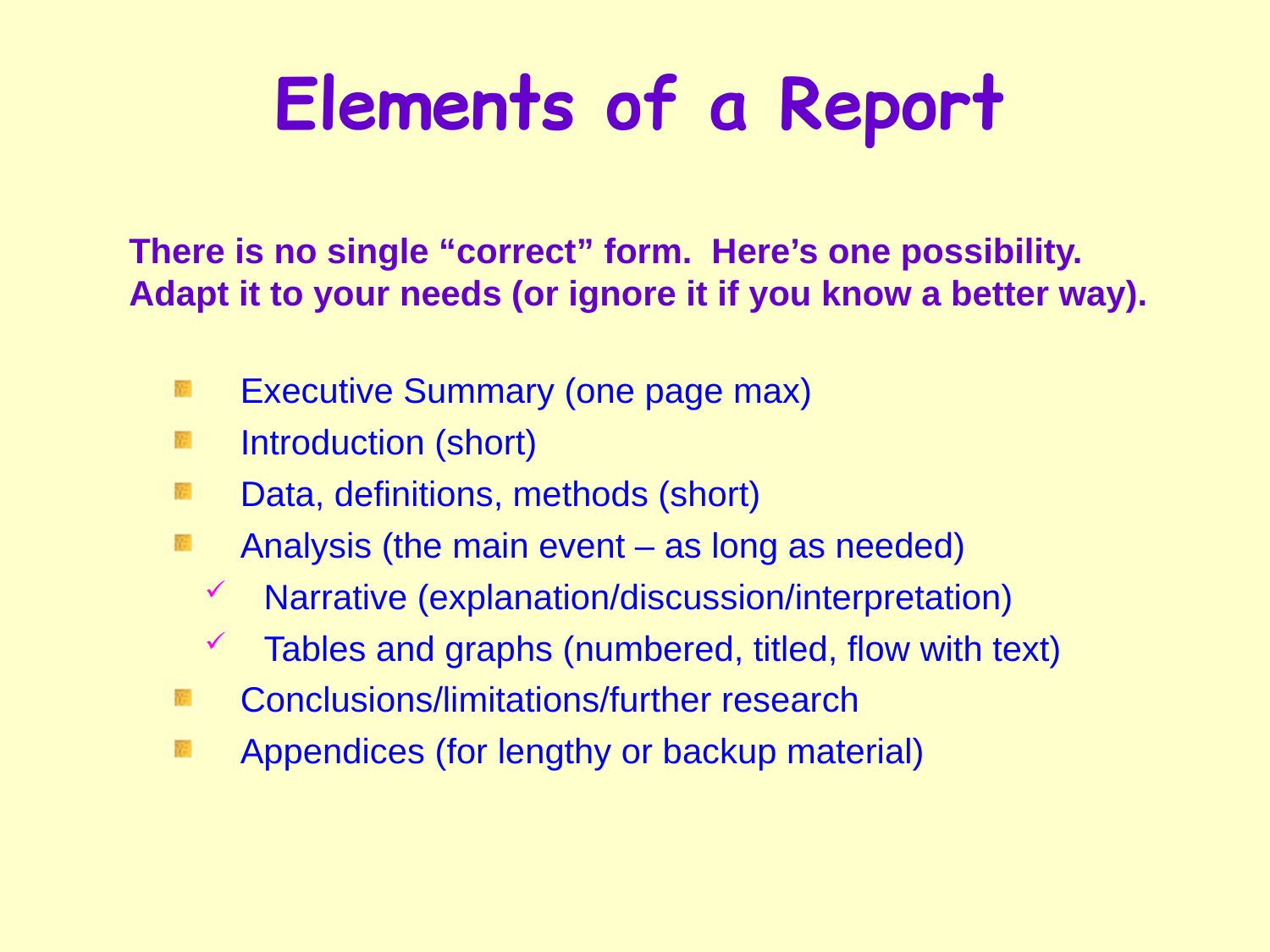

# Elements of a Report
There is no single “correct” form.  Here’s one possibility.
Adapt it to your needs (or ignore it if you know a better way).
    Executive Summary (one page max)
    Introduction (short)
    Data, definitions, methods (short)
    Analysis (the main event – as long as needed)
   Narrative (explanation/discussion/interpretation)
   Tables and graphs (numbered, titled, flow with text)
    Conclusions/limitations/further research
    Appendices (for lengthy or backup material)